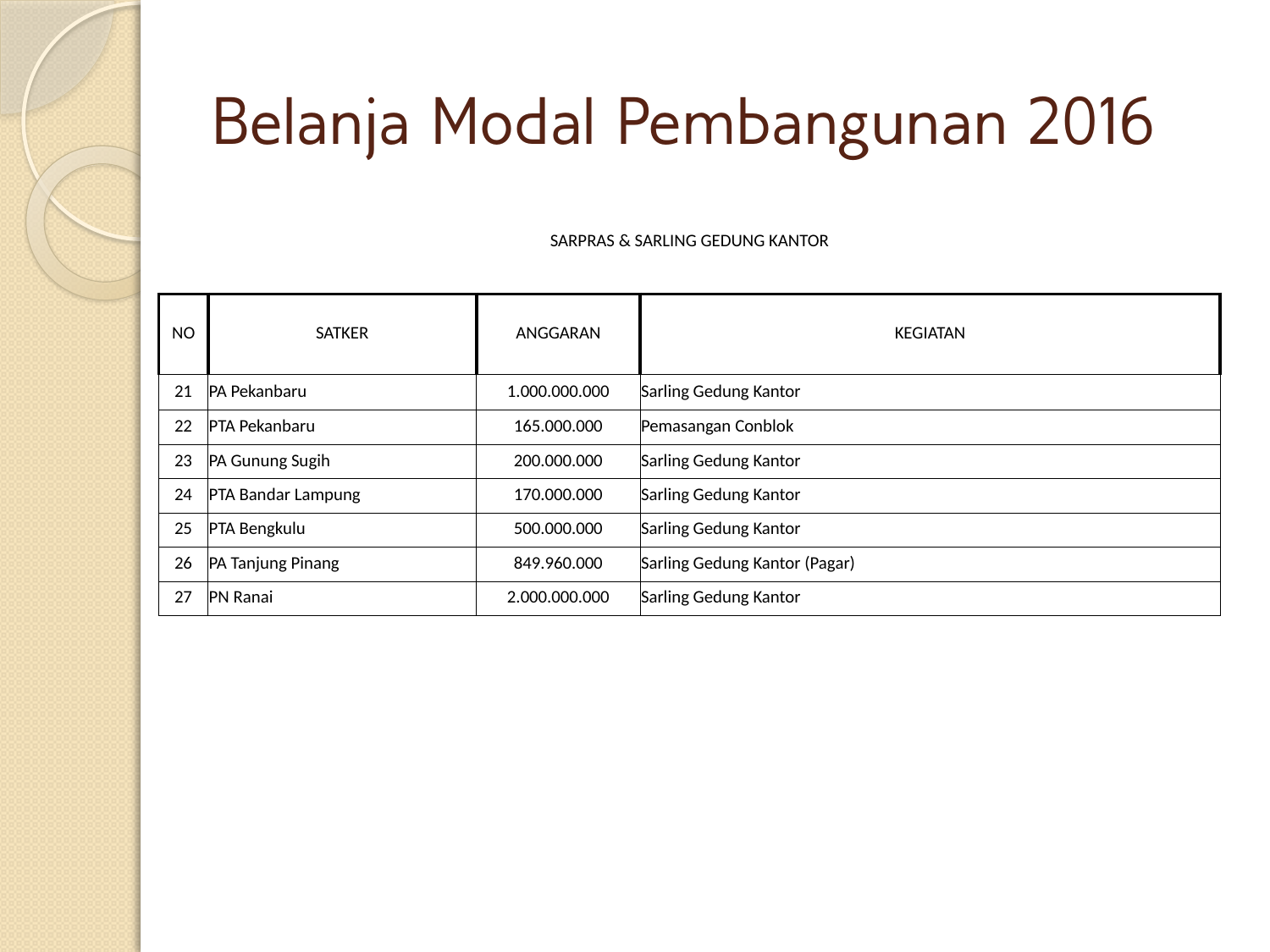

# Belanja Modal Pembangunan 2016
| SARPRAS & SARLING GEDUNG KANTOR |  |  |  |
| --- | --- | --- | --- |
|  |  |  |  |
| NO | SATKER | ANGGARAN | KEGIATAN |
| 21 | PA Pekanbaru | 1.000.000.000 | Sarling Gedung Kantor |
| 22 | PTA Pekanbaru | 165.000.000 | Pemasangan Conblok |
| 23 | PA Gunung Sugih | 200.000.000 | Sarling Gedung Kantor |
| 24 | PTA Bandar Lampung | 170.000.000 | Sarling Gedung Kantor |
| 25 | PTA Bengkulu | 500.000.000 | Sarling Gedung Kantor |
| 26 | PA Tanjung Pinang | 849.960.000 | Sarling Gedung Kantor (Pagar) |
| 27 | PN Ranai | 2.000.000.000 | Sarling Gedung Kantor |